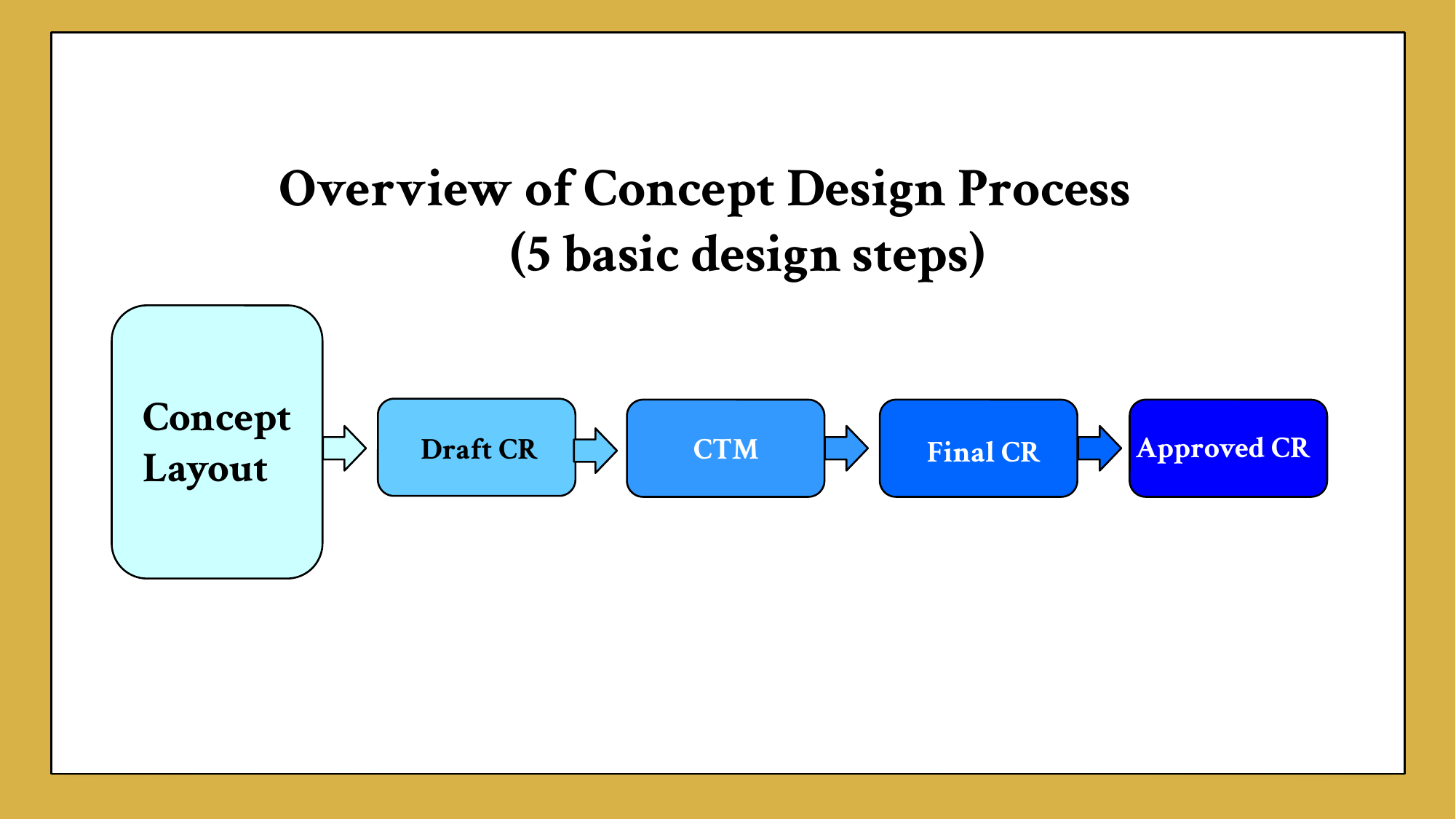

Overview of Concept Design Process
(5 basic design steps)

Concept Layout

Approved CR
Draft CR
CTM
Final CR